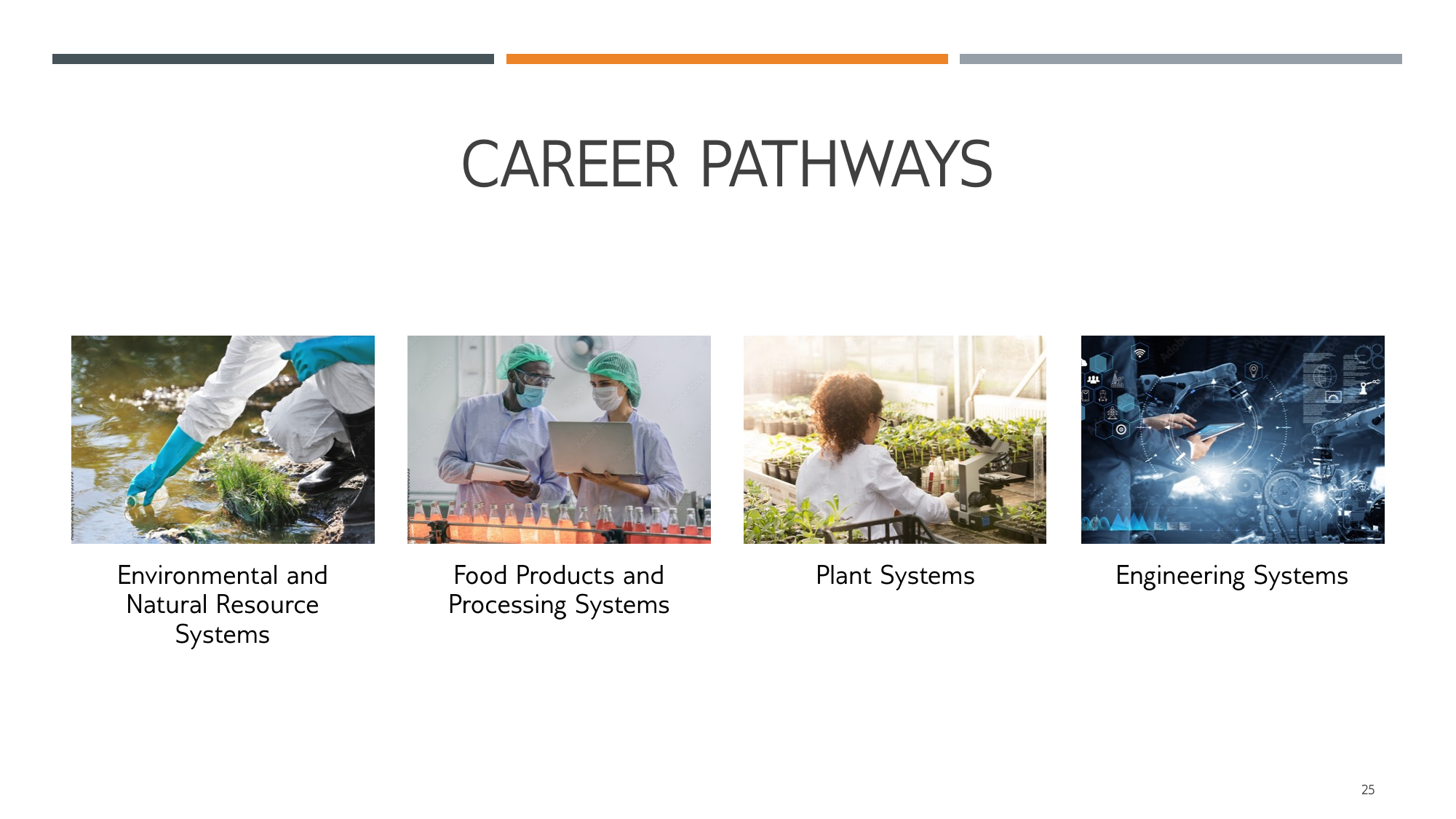

# Career Pathways
Environmental and Natural Resource Systems
Food Products and Processing Systems
Plant Systems
Engineering Systems
25